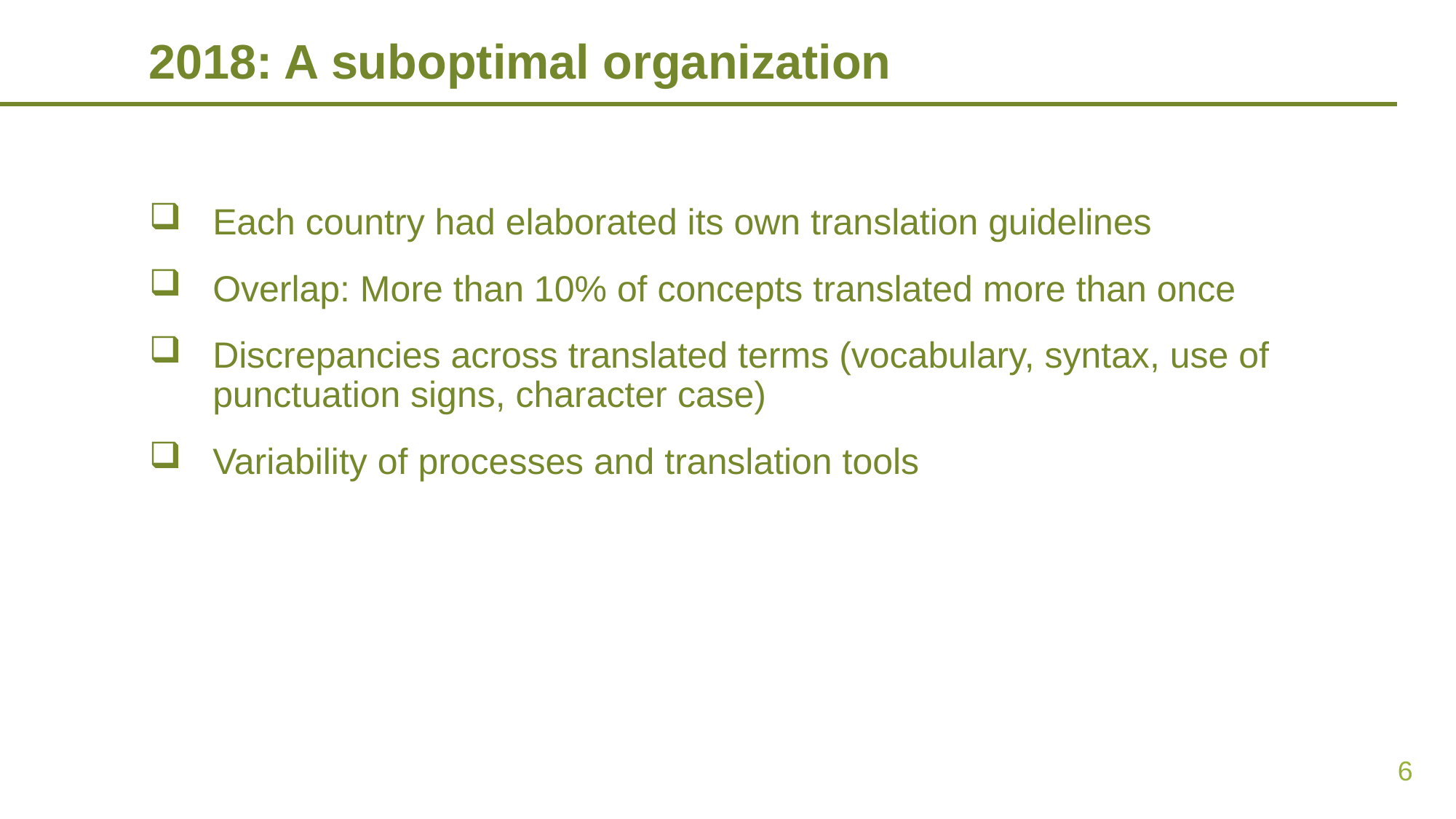

2018: A suboptimal organization
Each country had elaborated its own translation guidelines
Overlap: More than 10% of concepts translated more than once
Discrepancies across translated terms (vocabulary, syntax, use of punctuation signs, character case)
Variability of processes and translation tools
6